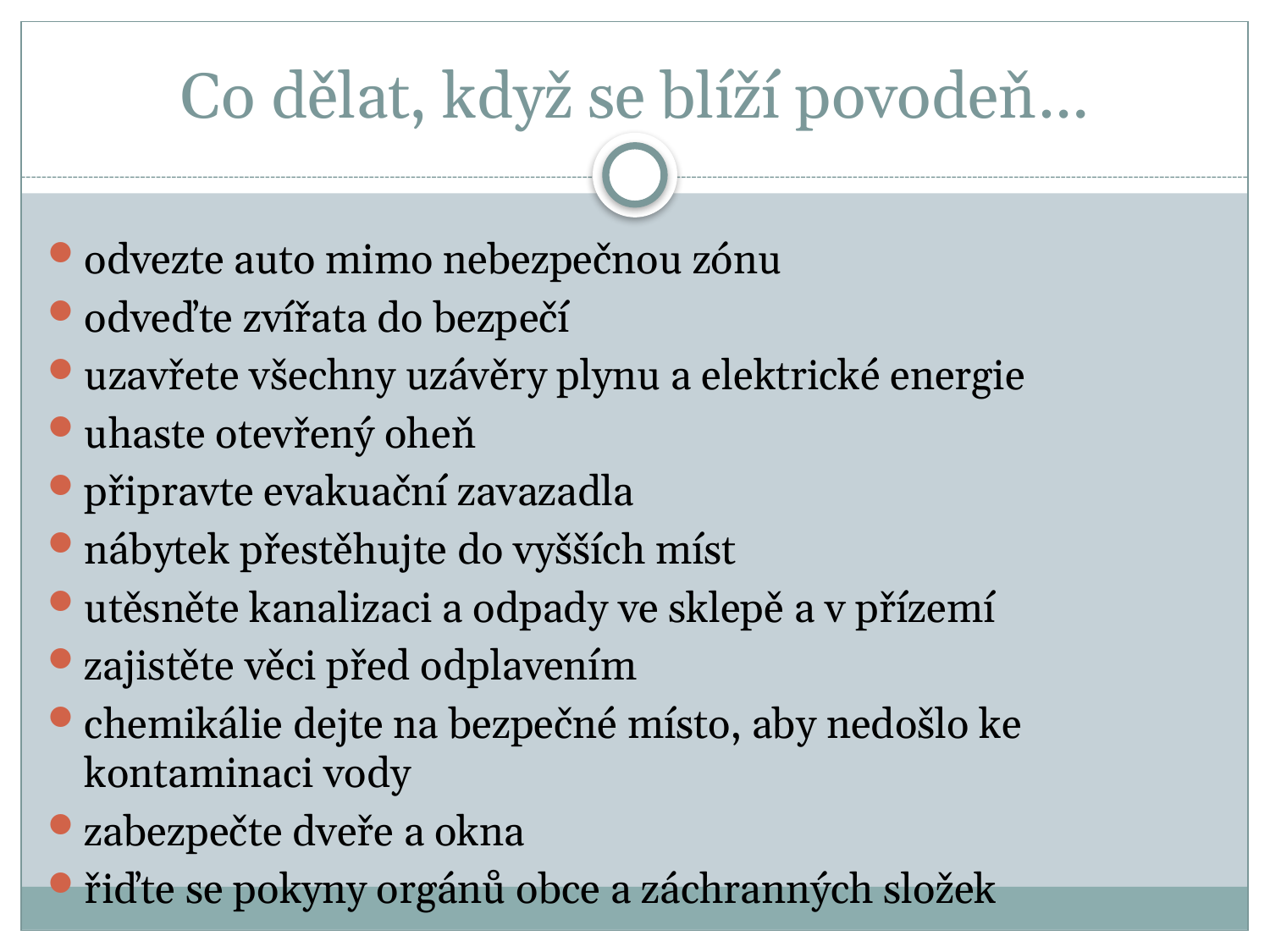

# Co dělat, když se blíží povodeň…
odvezte auto mimo nebezpečnou zónu
odveďte zvířata do bezpečí
uzavřete všechny uzávěry plynu a elektrické energie
uhaste otevřený oheň
připravte evakuační zavazadla
nábytek přestěhujte do vyšších míst
utěsněte kanalizaci a odpady ve sklepě a v přízemí
zajistěte věci před odplavením
chemikálie dejte na bezpečné místo, aby nedošlo ke kontaminaci vody
zabezpečte dveře a okna
řiďte se pokyny orgánů obce a záchranných složek